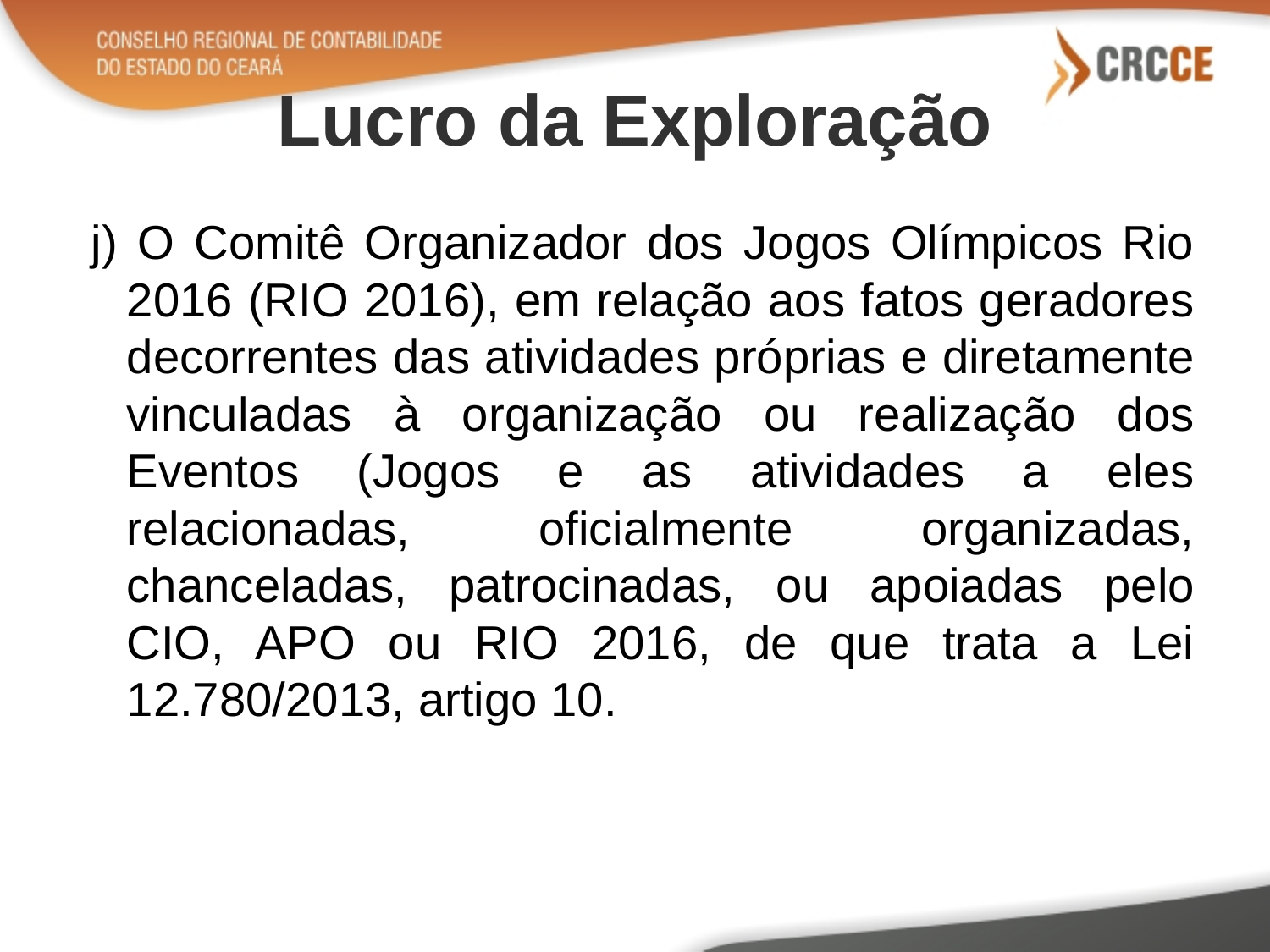

# Lucro da Exploração
j) O Comitê Organizador dos Jogos Olímpicos Rio 2016 (RIO 2016), em relação aos fatos geradores decorrentes das atividades próprias e diretamente vinculadas à organização ou realização dos Eventos (Jogos e as atividades a eles relacionadas, oficialmente organizadas, chanceladas, patrocinadas, ou apoiadas pelo CIO, APO ou RIO 2016, de que trata a Lei 12.780/2013, artigo 10.